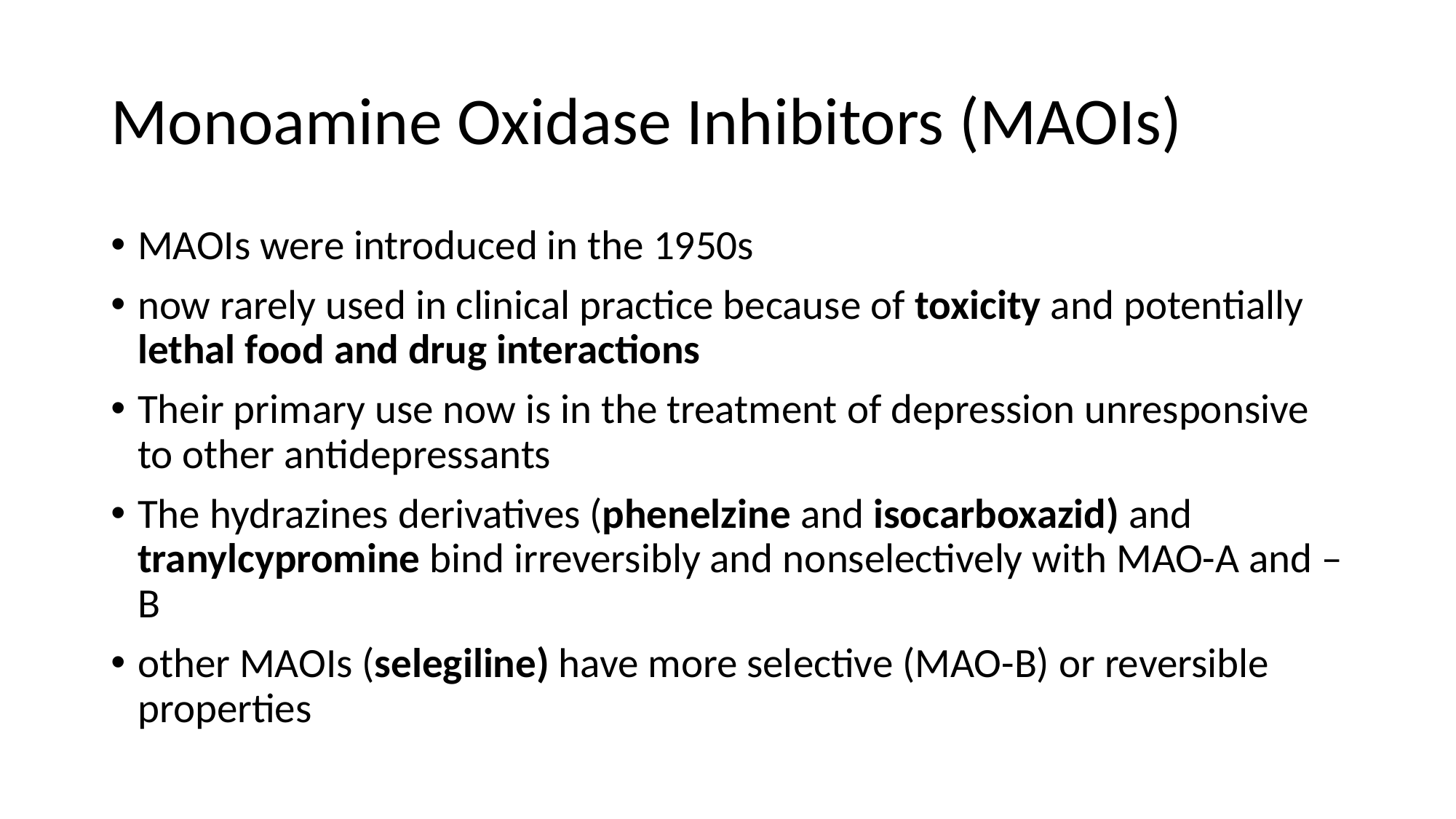

# Monoamine Oxidase Inhibitors (MAOIs)
MAOIs were introduced in the 1950s
now rarely used in clinical practice because of toxicity and potentially lethal food and drug interactions
Their primary use now is in the treatment of depression unresponsive to other antidepressants
The hydrazines derivatives (phenelzine and isocarboxazid) and tranylcypromine bind irreversibly and nonselectively with MAO-A and –B
other MAOIs (selegiline) have more selective (MAO-B) or reversible properties